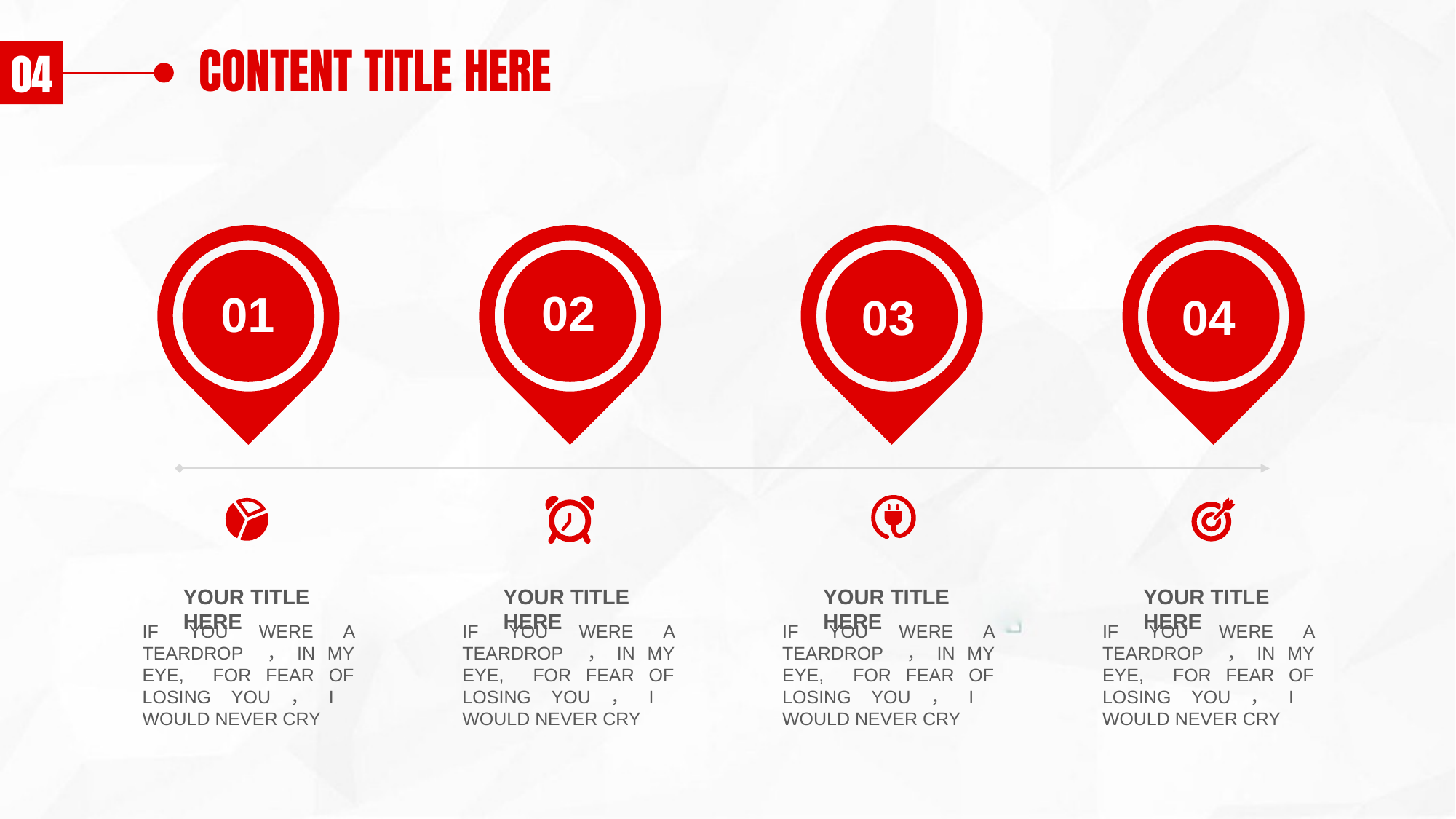

CONTENT TITLE HERE

04

02
01
04
03

YOUR TITLE HERE
IF YOU WERE A TEARDROP ，IN MY EYE,  FOR FEAR OF LOSING YOU，I  WOULD NEVER CRY
YOUR TITLE HERE
IF YOU WERE A TEARDROP ，IN MY EYE,  FOR FEAR OF LOSING YOU，I  WOULD NEVER CRY
YOUR TITLE HERE
IF YOU WERE A TEARDROP ，IN MY EYE,  FOR FEAR OF LOSING YOU，I  WOULD NEVER CRY
YOUR TITLE HERE
IF YOU WERE A TEARDROP ，IN MY EYE,  FOR FEAR OF LOSING YOU，I  WOULD NEVER CRY